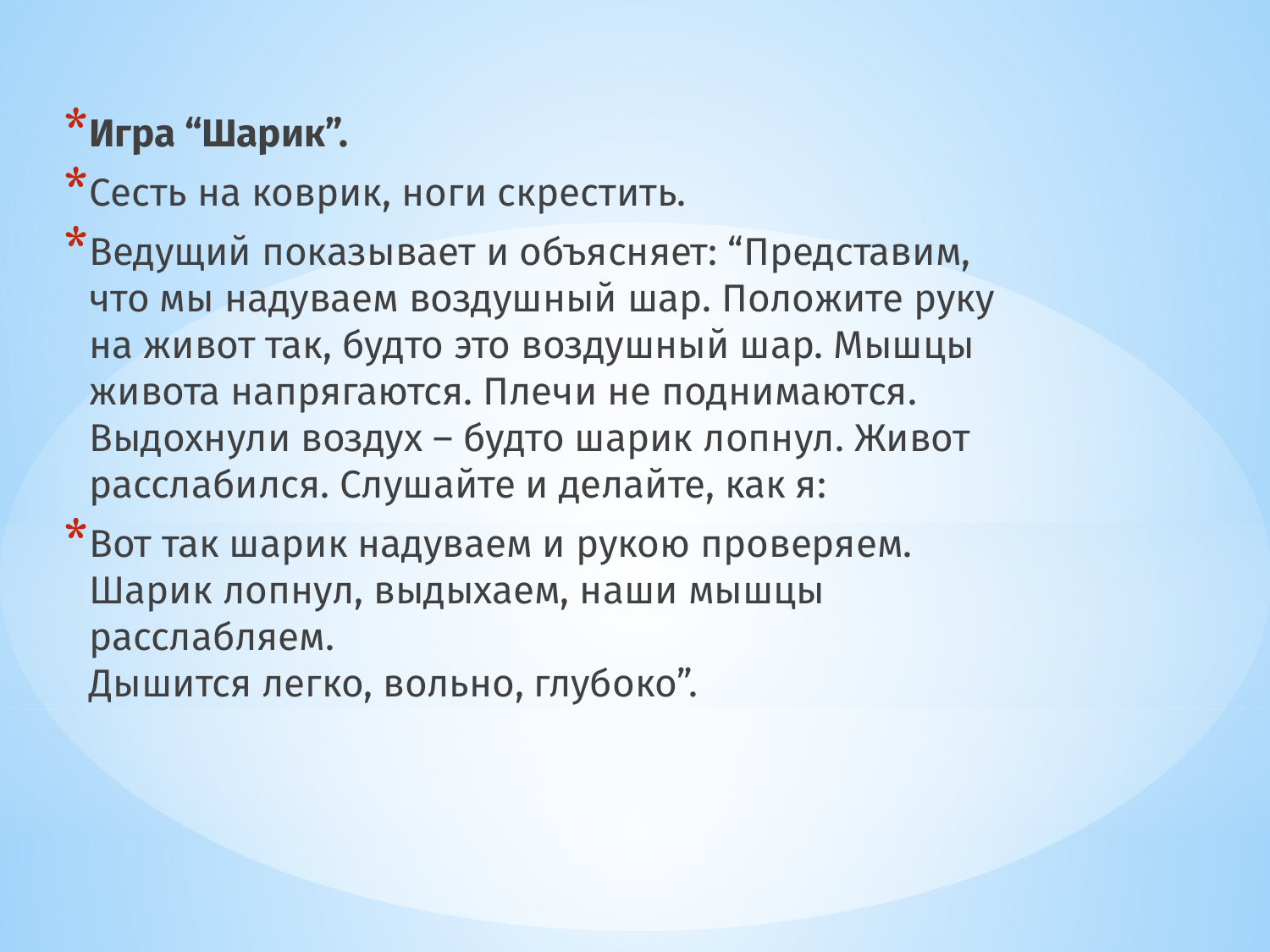

Игра “Шарик”.
Сесть на коврик, ноги скрестить.
Ведущий показывает и объясняет: “Представим, что мы надуваем воздушный шар. Положите руку на живот так, будто это воздушный шар. Мышцы живота напрягаются. Плечи не поднимаются. Выдохнули воздух – будто шарик лопнул. Живот расслабился. Слушайте и делайте, как я:
Вот так шарик надуваем и рукою проверяем.
Шарик лопнул, выдыхаем, наши мышцы расслабляем.
Дышится легко, вольно, глубоко”.